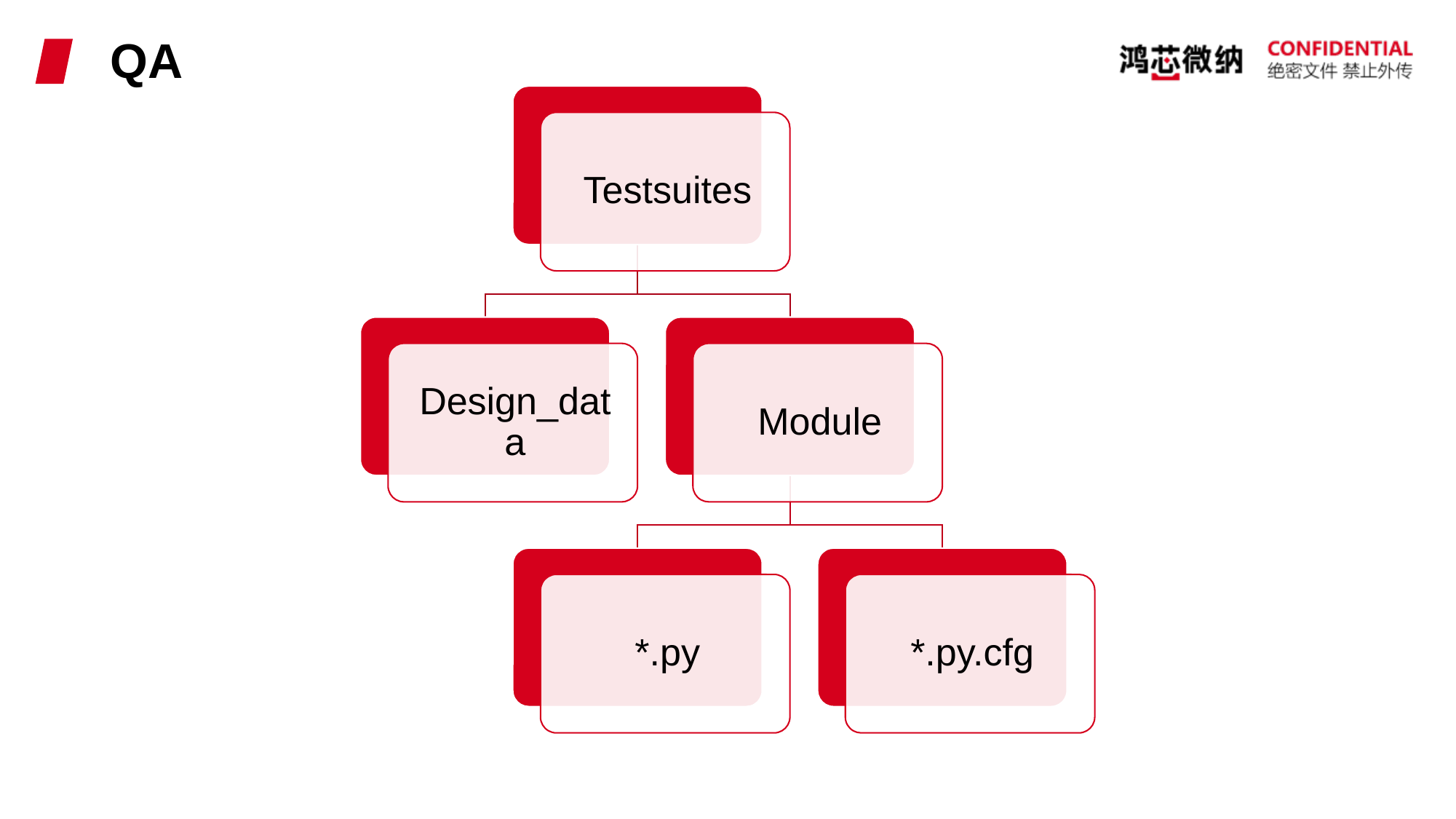

# QA
Testsuites
Design_data
Module
*.py
*.py.cfg